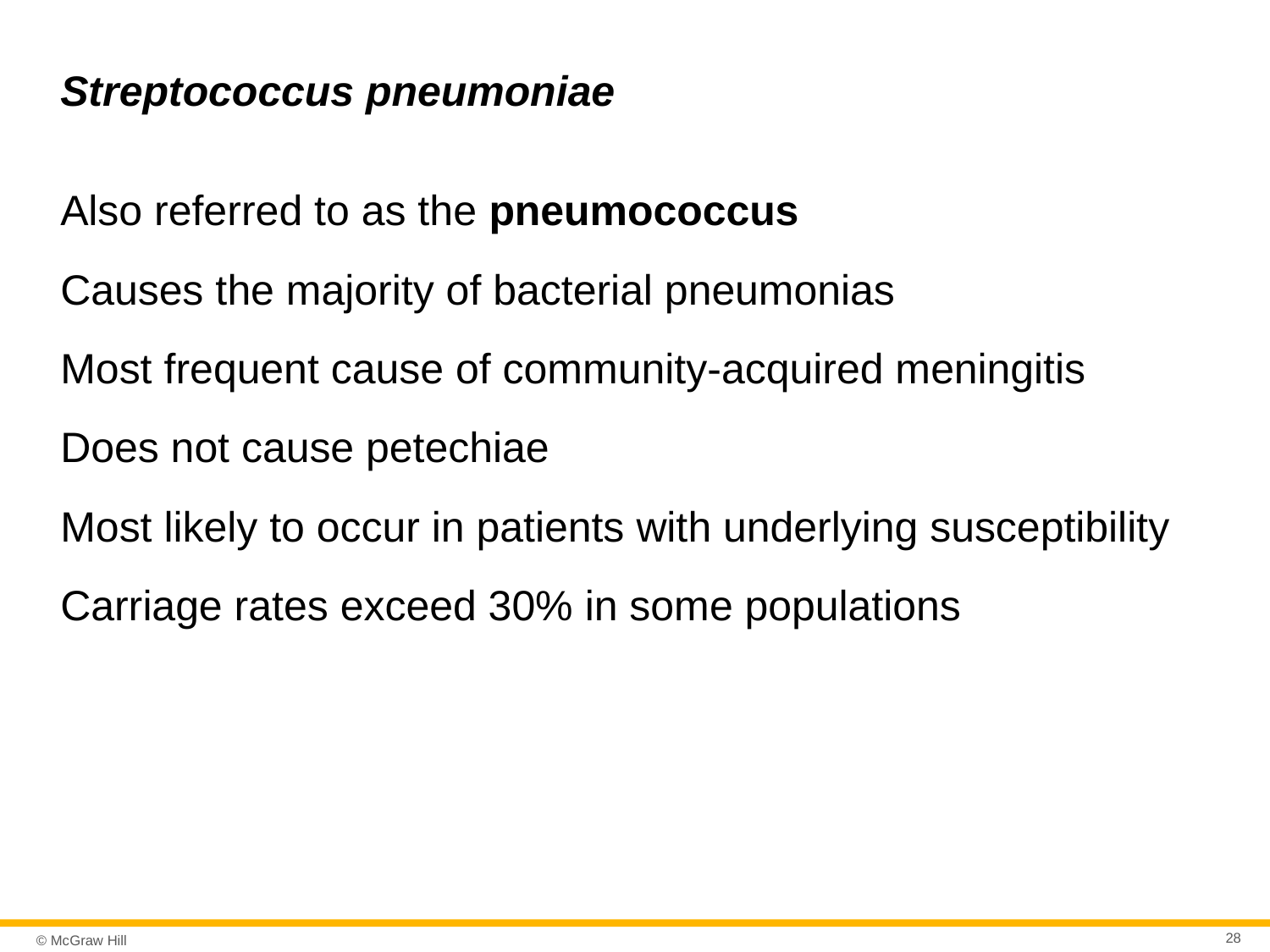

# Streptococcus pneumoniae
Also referred to as the pneumococcus
Causes the majority of bacterial pneumonias
Most frequent cause of community-acquired meningitis
Does not cause petechiae
Most likely to occur in patients with underlying susceptibility
Carriage rates exceed 30% in some populations